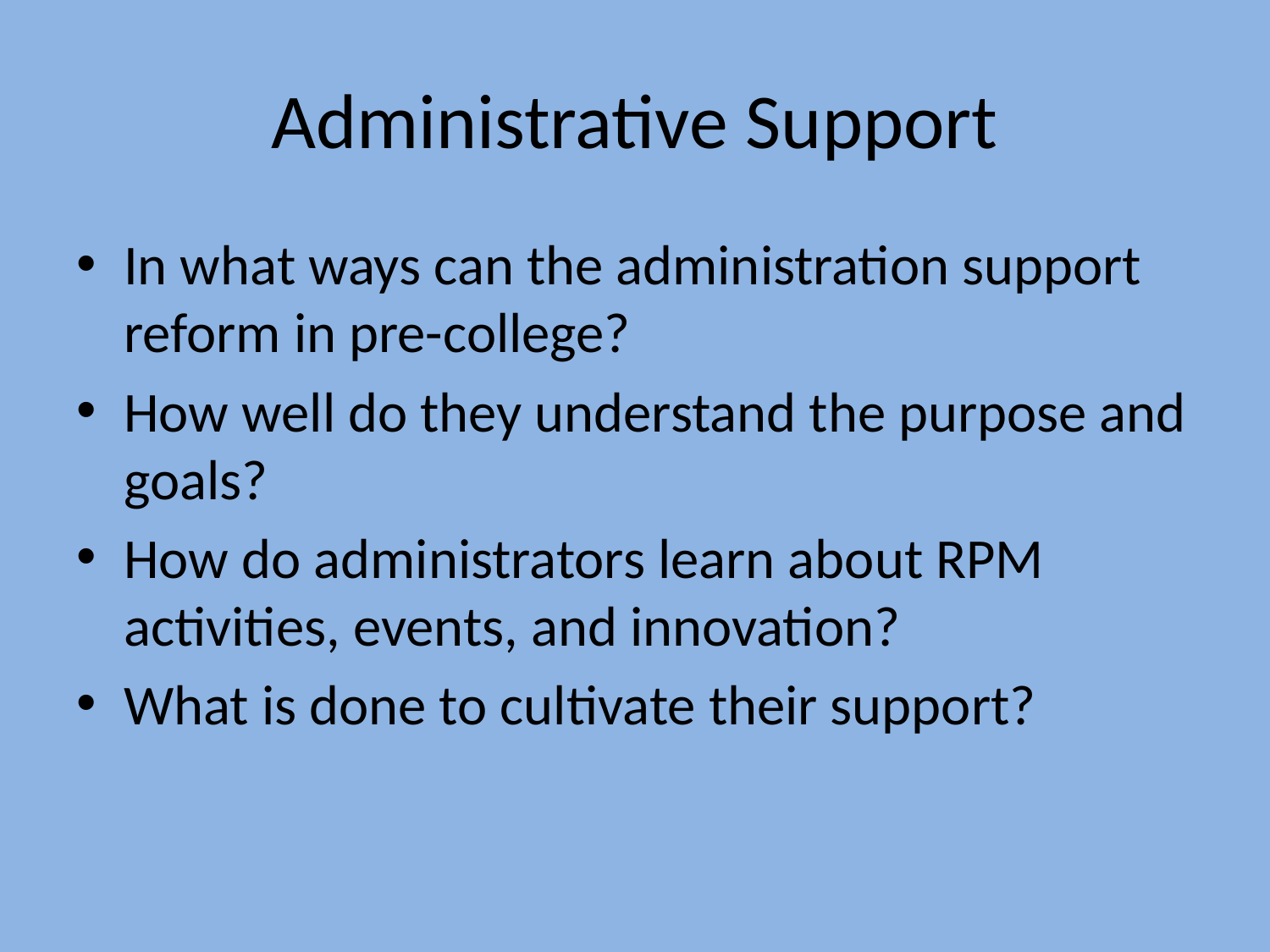

# Administrative Support
In what ways can the administration support reform in pre-college?
How well do they understand the purpose and goals?
How do administrators learn about RPM activities, events, and innovation?
What is done to cultivate their support?